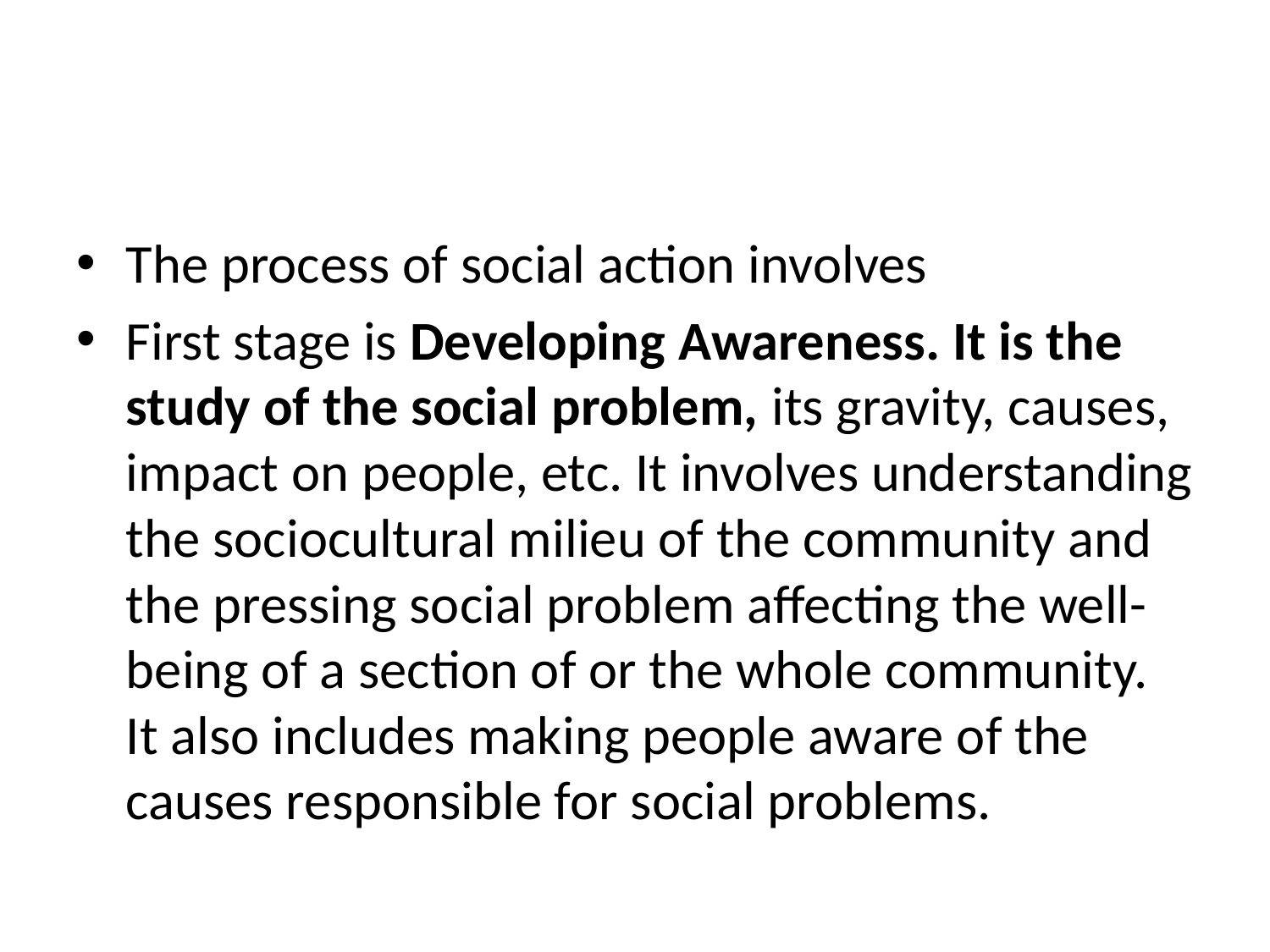

#
The process of social action involves
First stage is Developing Awareness. It is the study of the social problem, its gravity, causes, impact on people, etc. It involves understanding the sociocultural milieu of the community and the pressing social problem affecting the well-being of a section of or the whole community. It also includes making people aware of the causes responsible for social problems.